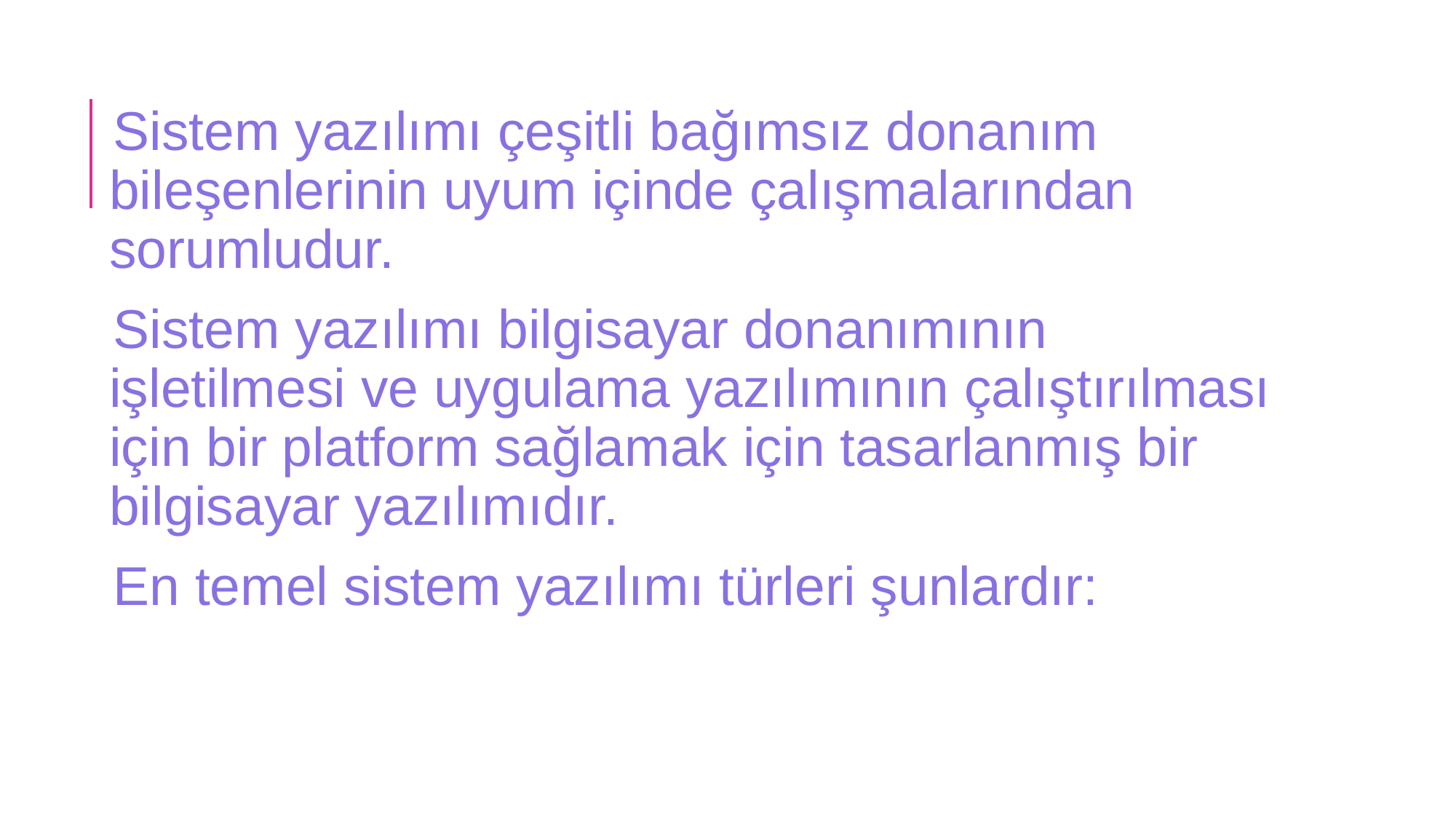

Sistem yazılımı çeşitli bağımsız donanım bileşenlerinin uyum içinde çalışmalarından sorumludur.
Sistem yazılımı bilgisayar donanımının işletilmesi ve uygulama yazılımının çalıştırılması için bir platform sağlamak için tasarlanmış bir bilgisayar yazılımıdır.
En temel sistem yazılımı türleri şunlardır: